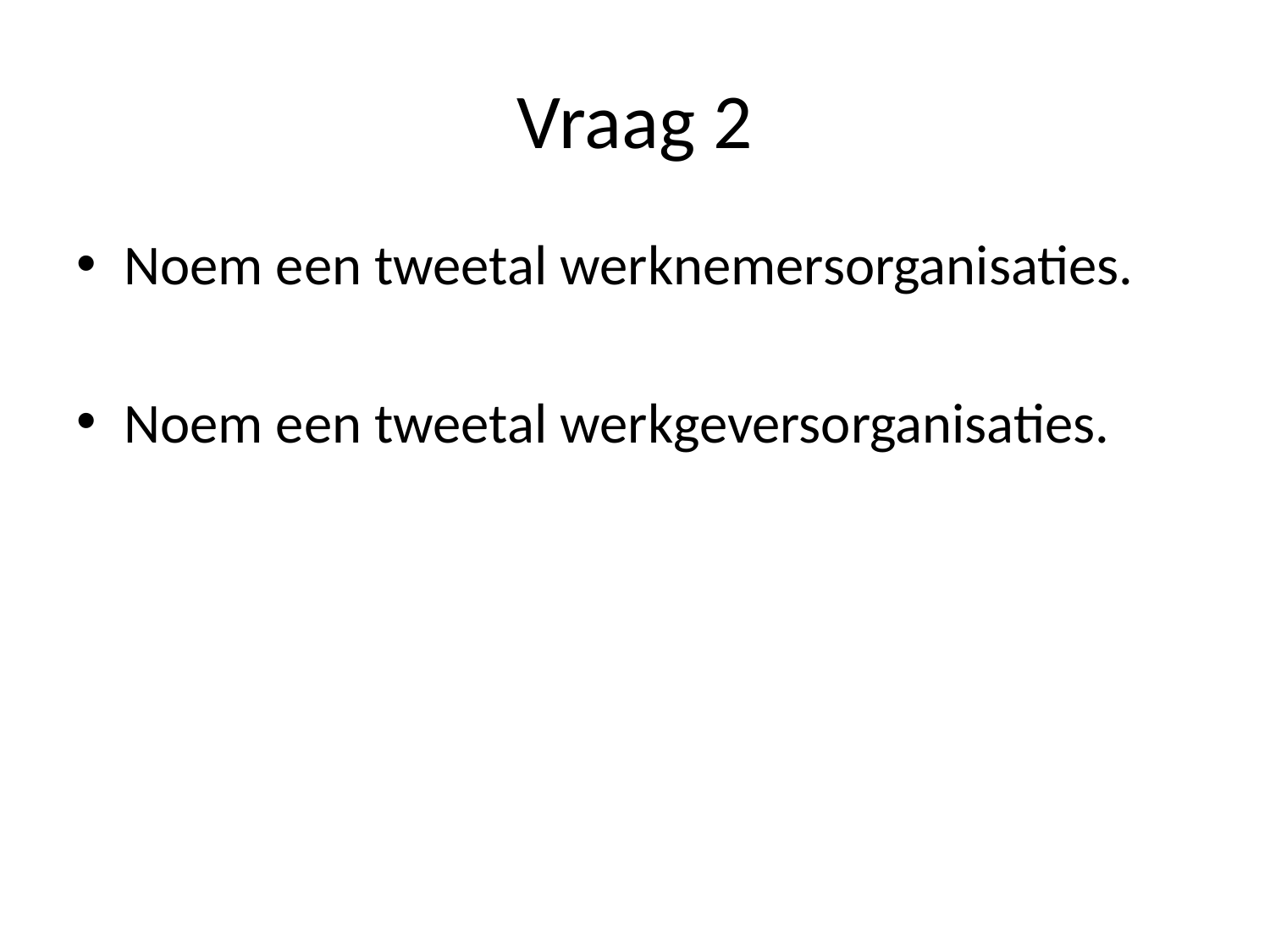

# Vraag 2
Noem een tweetal werknemersorganisaties.

Noem een tweetal werkgeversorganisaties.